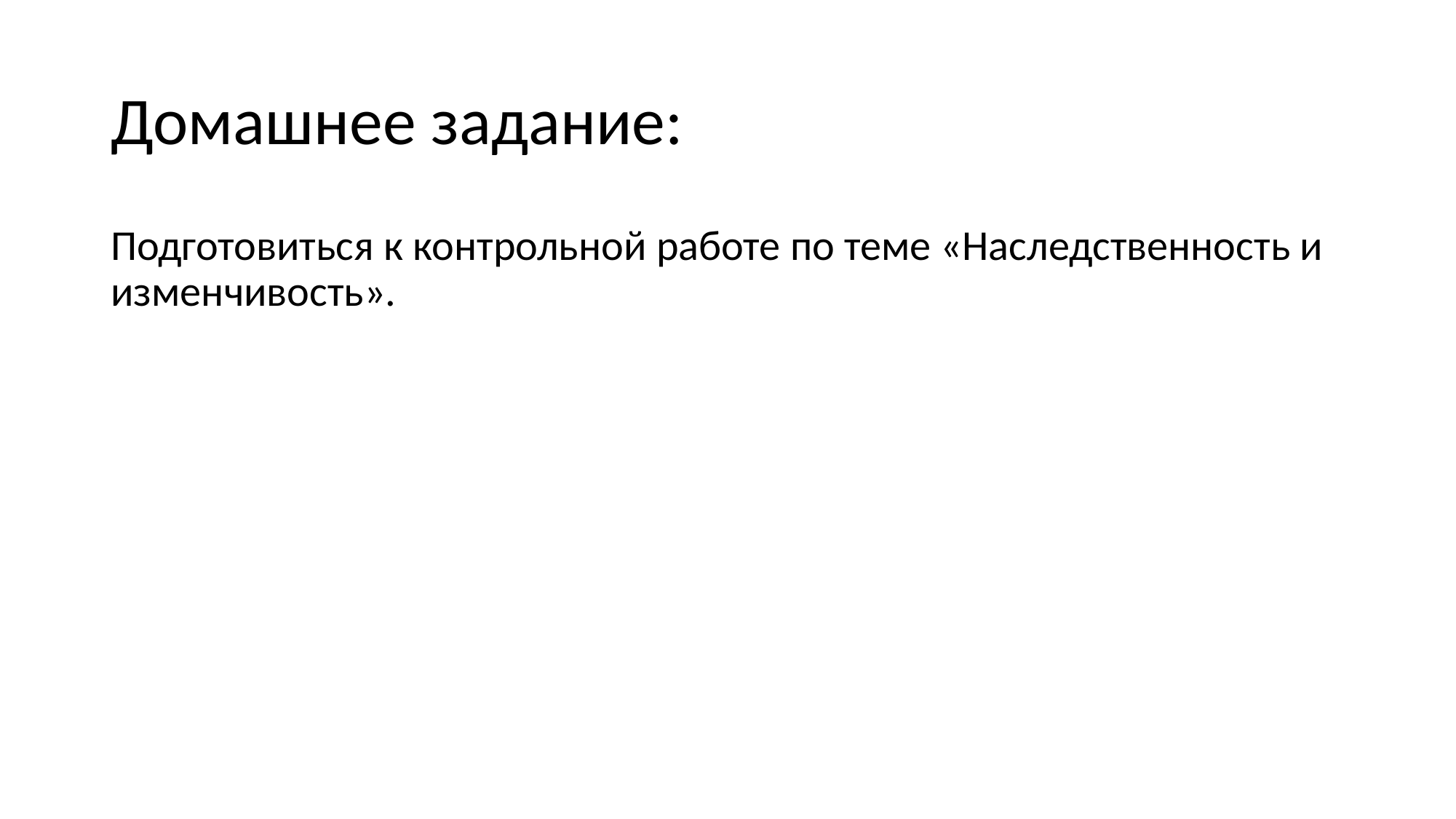

# Домашнее задание:
Подготовиться к контрольной работе по теме «Наследственность и изменчивость».